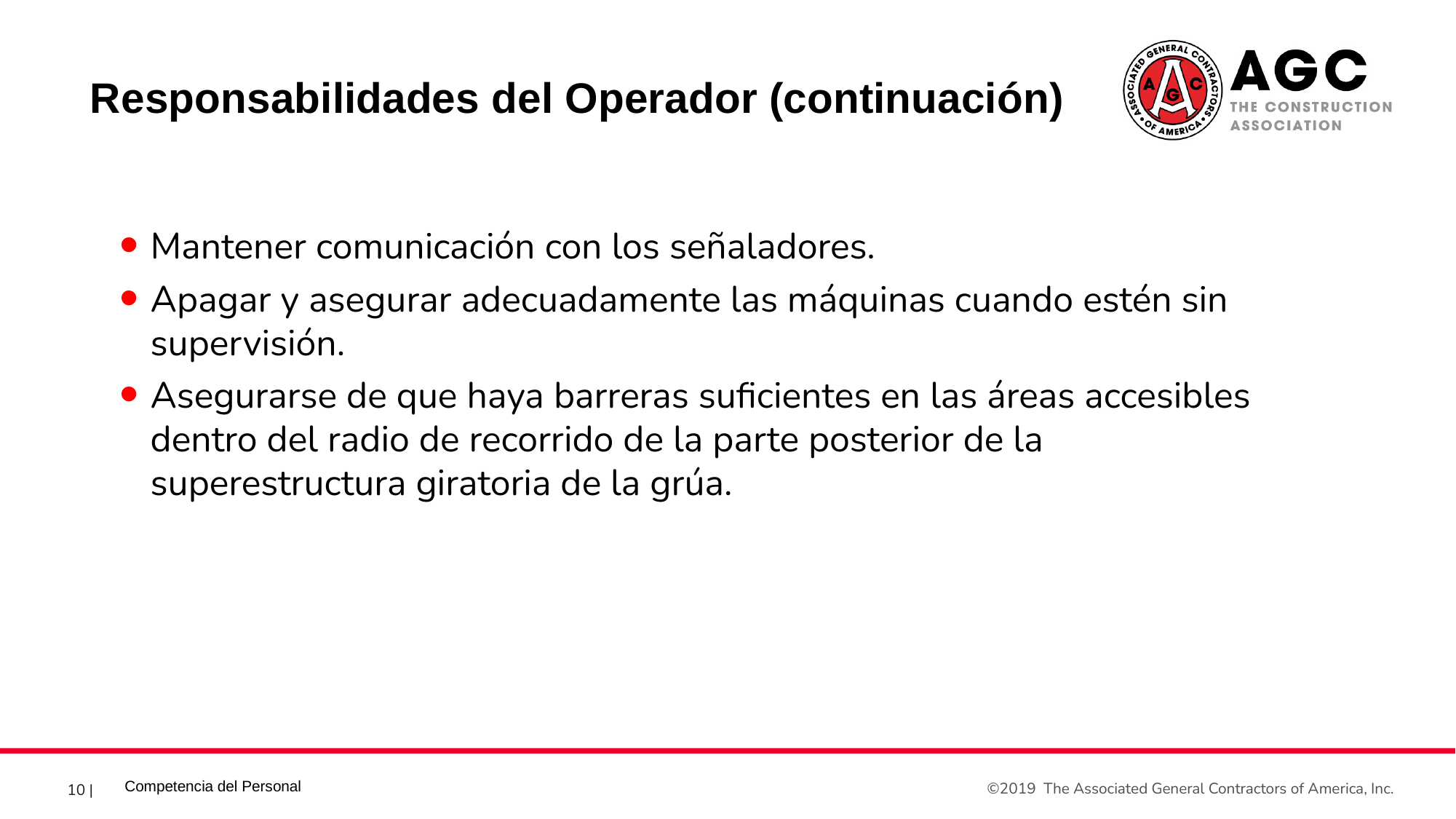

Responsabilidades del Operador (continuación)

Mantener comunicación con los señaladores.
Apagar y asegurar adecuadamente las máquinas cuando estén sin supervisión.
Asegurarse de que haya barreras suficientes en las áreas accesibles dentro del radio de recorrido de la parte posterior de la superestructura giratoria de la grúa.
Competencia del Personal